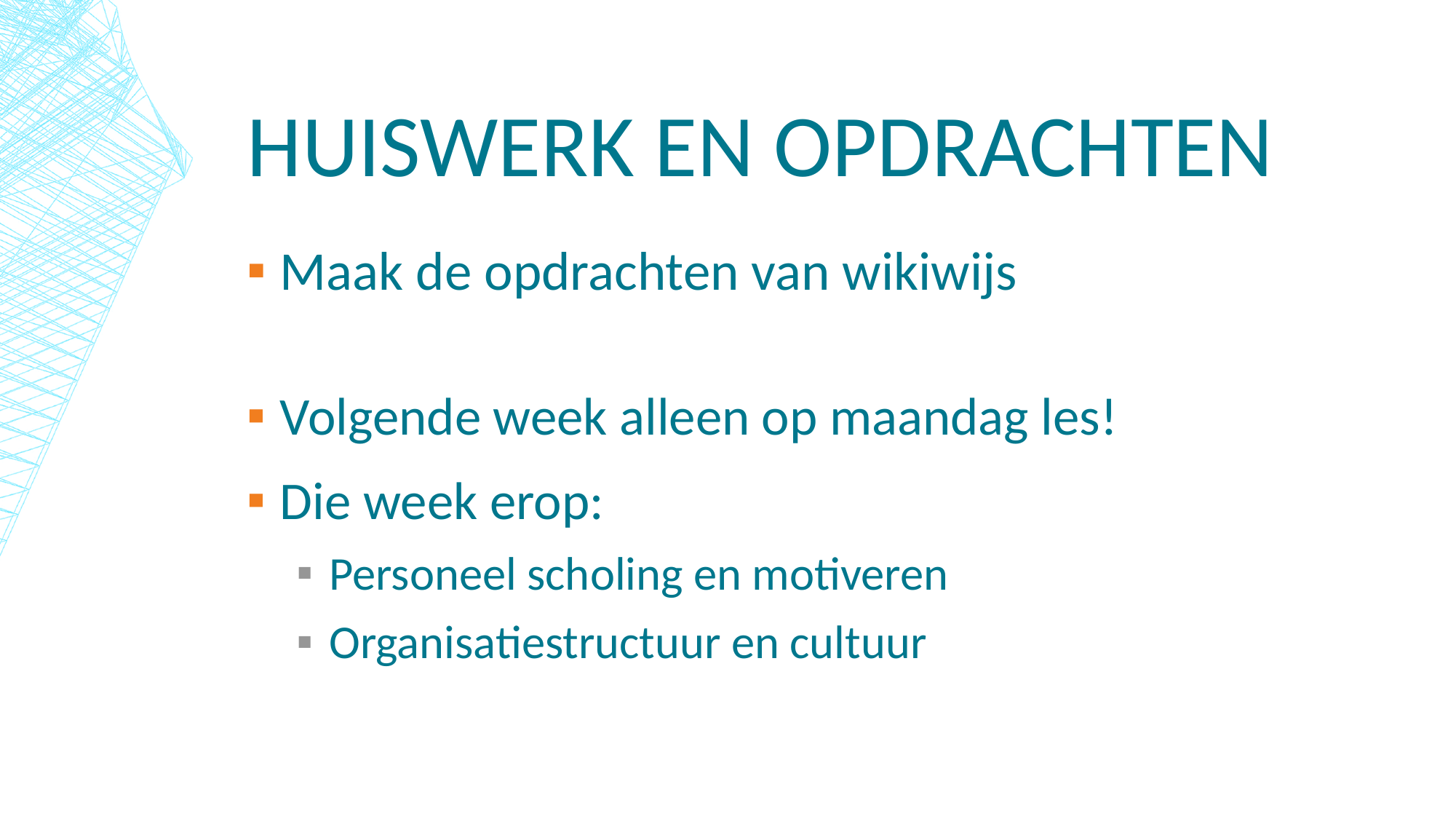

# Huiswerk en opdrachten
Maak de opdrachten van wikiwijs

Volgende week alleen op maandag les!
Die week erop:
Personeel scholing en motiveren
Organisatiestructuur en cultuur